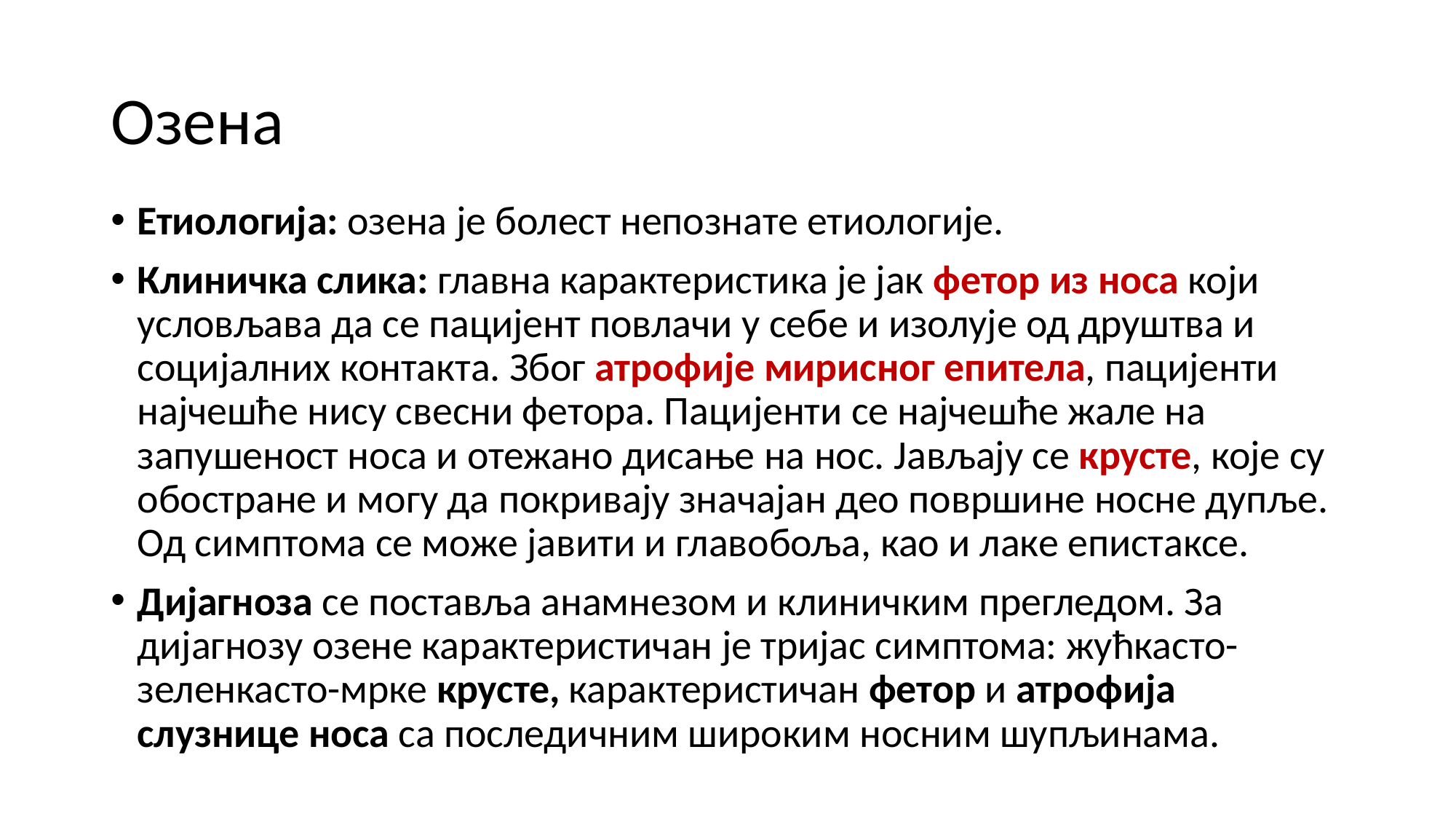

# Озена
Етиологија: озена је болест непознате етиологије.
Клиничка слика: главна карактеристика је јак фетор из носа који условљава да се пацијент повлачи у себе и изолује од друштва и социјалних контакта. Због атрофије мирисног епитела, пацијенти најчешће нису свесни фетора. Пацијенти се најчешће жале на запушеност носа и отежано дисање на нос. Јављају се крусте, које су обостране и могу да покривају значајан део површине носне дупље. Од симптома се може јавити и главобоља, као и лаке епистаксе.
Дијагноза се поставља анамнезом и клиничким прегледом. За дијагнозу озене карактеристичан је тријас симптома: жућкасто-зеленкасто-мрке крусте, карактеристичан фетор и атрофија слузнице носа са последичним широким носним шупљинама.